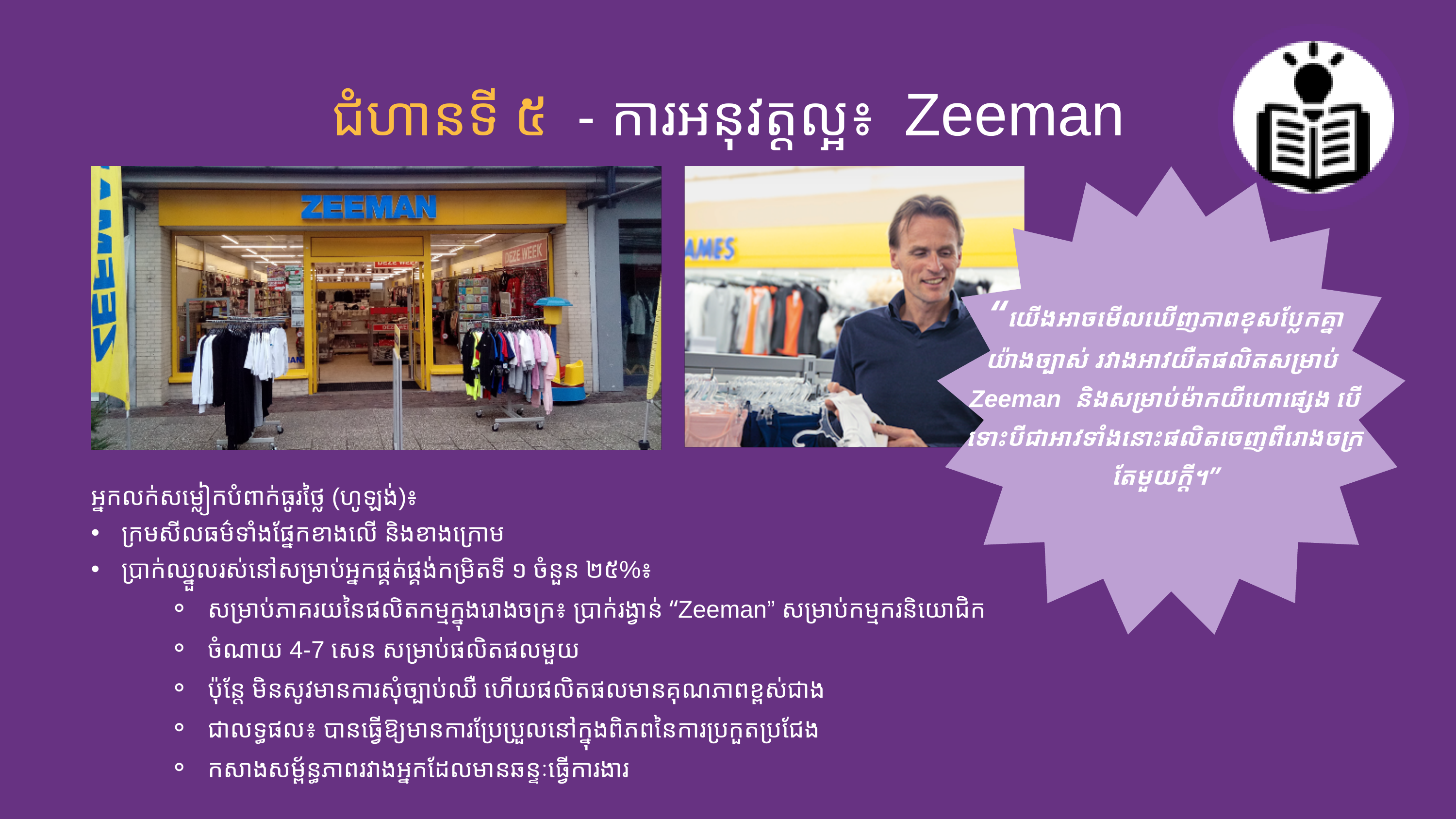

ជំហានទី ៥  - ការអនុវត្តល្អ៖  Zeeman

“យើងអាចមើលឃើញ​ភាពខុសប្លែកគ្នា​យ៉ាងច្បាស់ រវាងអាវយឺត​ផលិត​សម្រាប់ ​Zeeman  និងសម្រាប់​ម៉ាក​យីហោ​ផ្សេង បើទោះបីជា​អាវទាំងនោះ​ផលិតចេញ​ពី​រោងចក្រតែមួយក្ដី។”

អ្នកលក់សម្លៀកបំពាក់​ធូរថ្លៃ (ហូឡង់)៖​
ក្រមសីលធម៌​ទាំងផ្នែកខាងលើ និងខាងក្រោម ​
ប្រាក់ឈ្នួលរស់នៅសម្រាប់អ្នកផ្គត់ផ្គង់​កម្រិតទី ១ ចំនួន ២៥%៖
សម្រាប់ភាគរយនៃ​ផលិតកម្ម​ក្នុងរោងចក្រ៖ ប្រាក់រង្វាន់ ​“Zeeman” សម្រាប់កម្មករ​និយោជិក
ចំណាយ 4-7 សេន សម្រាប់ផលិតផលមួយ ​
ប៉ុន្តែ មិនសូវមានការសុំច្បាប់ឈឺ ហើយ​ផលិតផលមានគុណភាពខ្ពស់ជាង
ជាលទ្ធផល៖ បានធ្វើឱ្យ​មានការប្រែប្រួលនៅក្នុងពិភពនៃការប្រកួតប្រជែង
កសាងសម្ព័ន្ធភាព​រវាងអ្នកដែលមានឆន្ទៈធ្វើការងារ